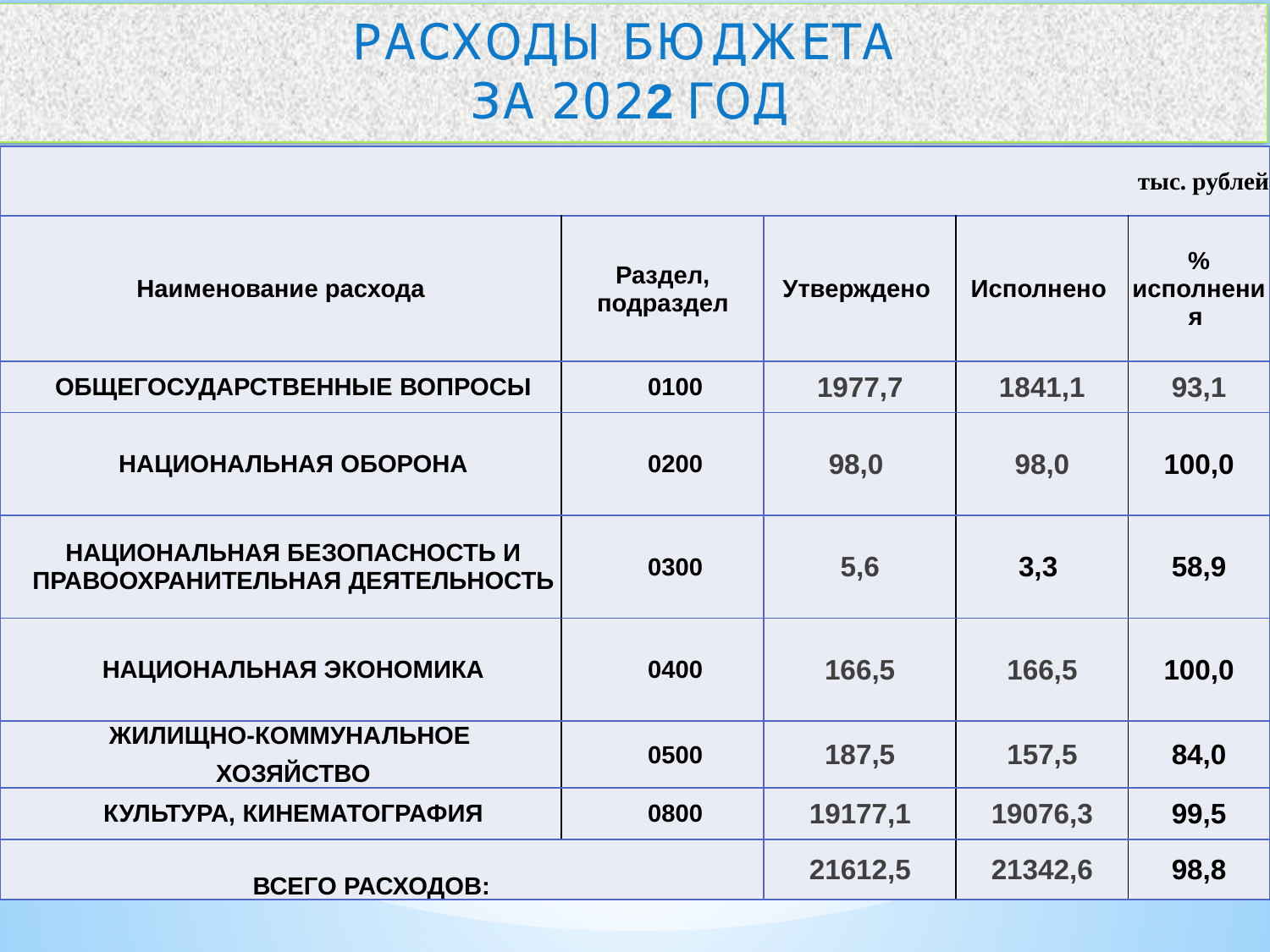

РАСХОДЫ БЮДЖЕТА
ЗА 2022 ГОД
| тыс. рублей |  |  |  |  |
| --- | --- | --- | --- | --- |
| Наименование расхода | Раздел, подраздел | Утверждено | Исполнено | % исполнения |
| ОБЩЕГОСУДАРСТВЕННЫЕ ВОПРОСЫ | 0100 | 1977,7 | 1841,1 | 93,1 |
| НАЦИОНАЛЬНАЯ ОБОРОНА | 0200 | 98,0 | 98,0 | 100,0 |
| НАЦИОНАЛЬНАЯ БЕЗОПАСНОСТЬ И ПРАВООХРАНИТЕЛЬНАЯ ДЕЯТЕЛЬНОСТЬ | 0300 | 5,6 | 3,3 | 58,9 |
| НАЦИОНАЛЬНАЯ ЭКОНОМИКА | 0400 | 166,5 | 166,5 | 100,0 |
| ЖИЛИЩНО-КОММУНАЛЬНОЕ ХОЗЯЙСТВО | 0500 | 187,5 | 157,5 | 84,0 |
| КУЛЬТУРА, КИНЕМАТОГРАФИЯ | 0800 | 19177,1 | 19076,3 | 99,5 |
| ВСЕГО РАСХОДОВ: |  | 21612,5 | 21342,6 | 98,8 |
13